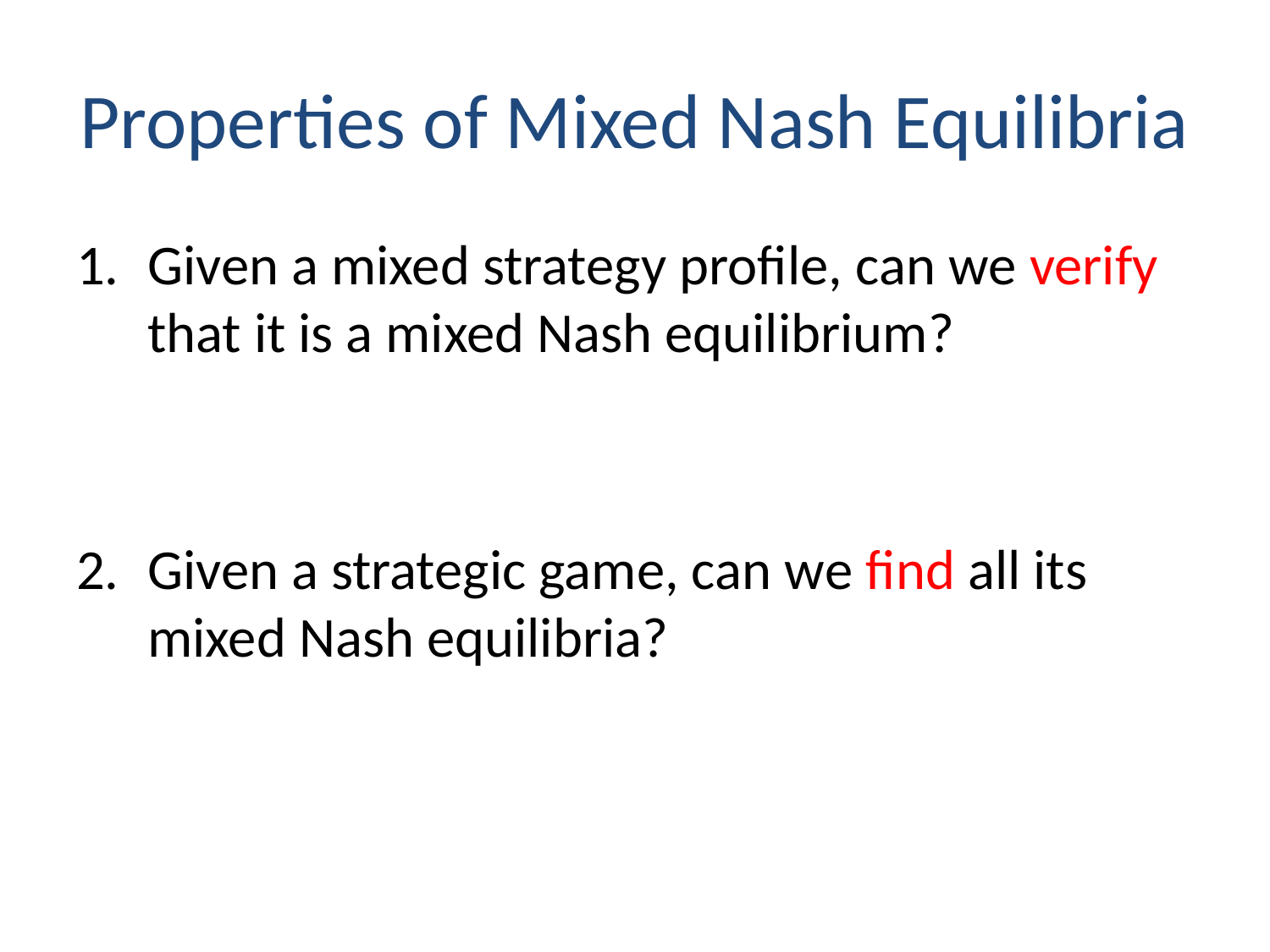

# Properties of Mixed Nash Equilibria
Given a mixed strategy profile, can we verify that it is a mixed Nash equilibrium?

Given a strategic game, can we find all its mixed Nash equilibria?